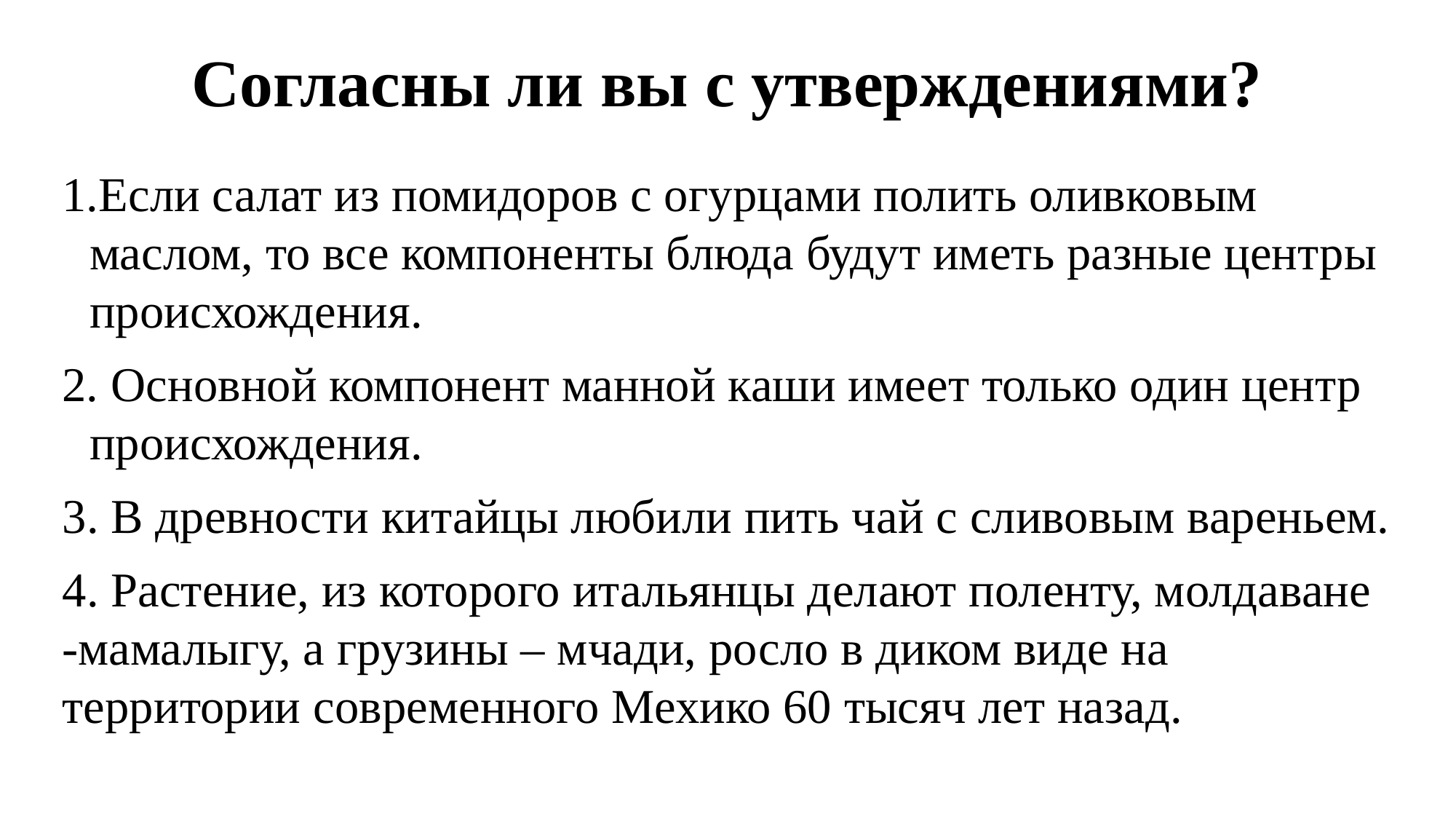

# Согласны ли вы с утверждениями?
Если салат из помидоров с огурцами полить оливковым маслом, то все компоненты блюда будут иметь разные центры происхождения.
 Основной компонент манной каши имеет только один центр происхождения.
3. В древности китайцы любили пить чай с сливовым вареньем.
4. Растение, из которого итальянцы делают поленту, молдаване -мамалыгу, а грузины – мчади, росло в диком виде на территории современного Мехико 60 тысяч лет назад.